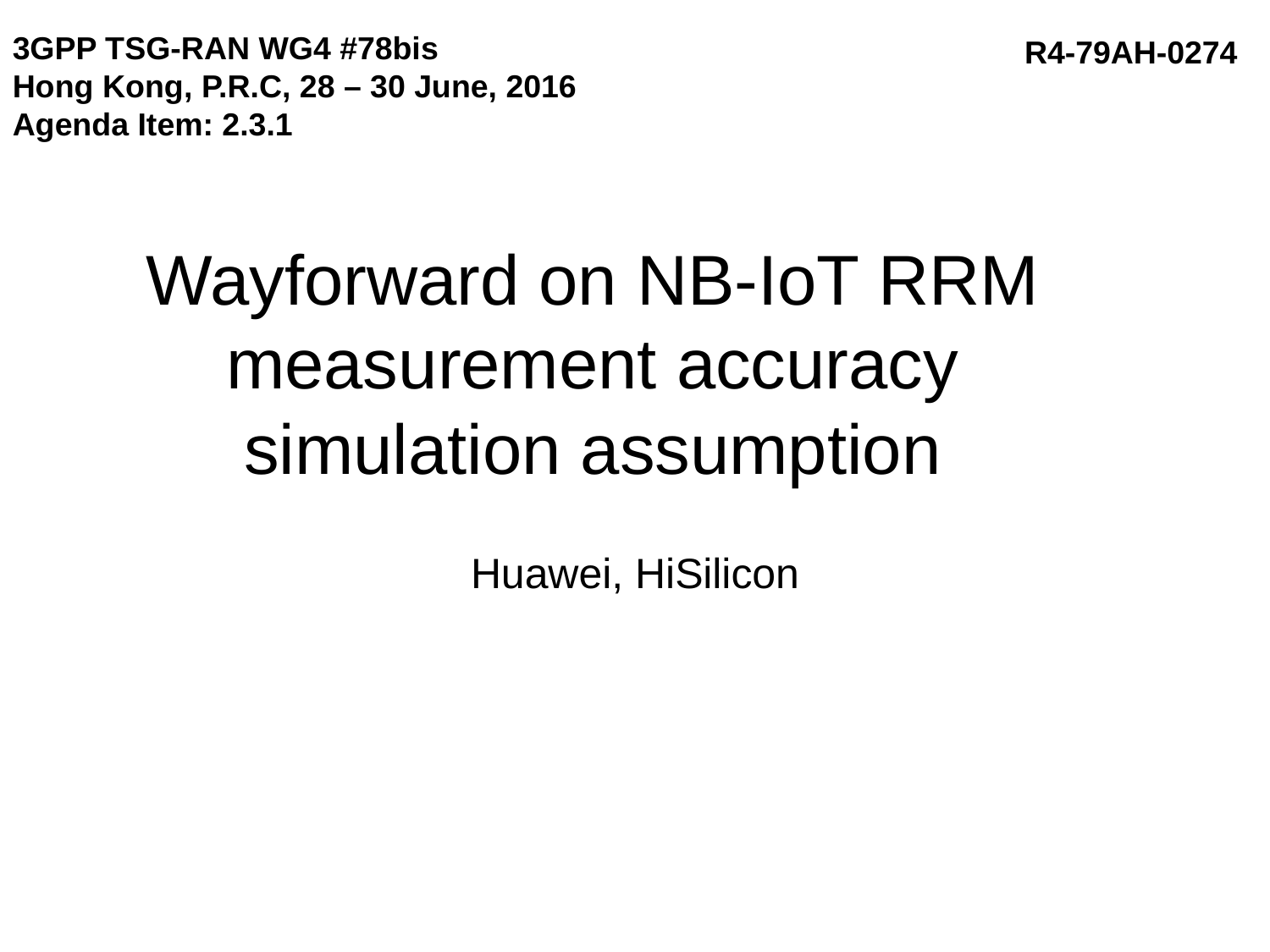

3GPP TSG-RAN WG4 #78bis
Hong Kong, P.R.C, 28 – 30 June, 2016
Agenda Item: 2.3.1
R4-79AH-0274
# Wayforward on NB-IoT RRM measurement accuracy simulation assumption
Huawei, HiSilicon